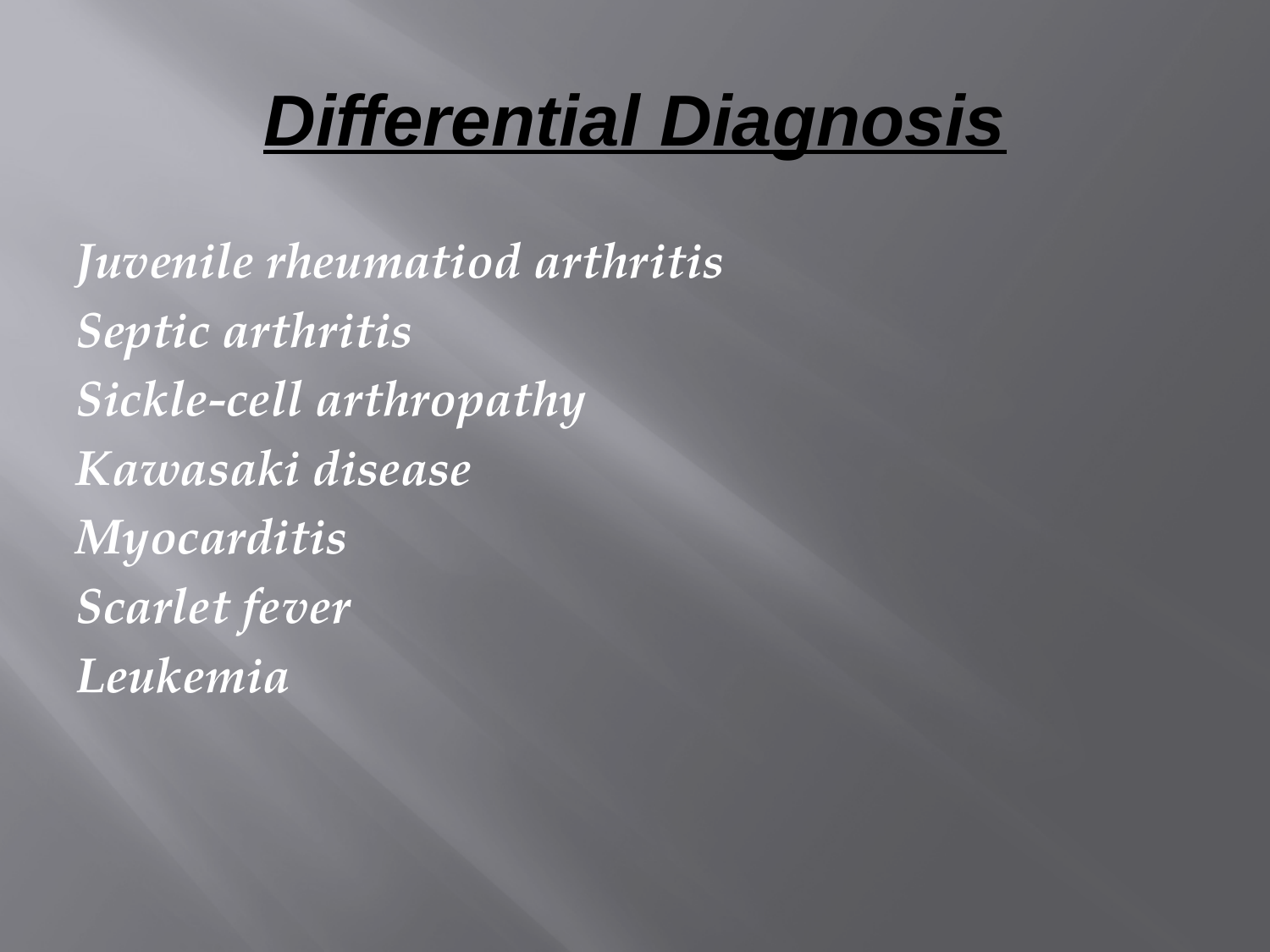

# Differential Diagnosis
Juvenile rheumatiod arthritis
Septic arthritis
Sickle-cell arthropathy
Kawasaki disease
Myocarditis
Scarlet fever
Leukemia